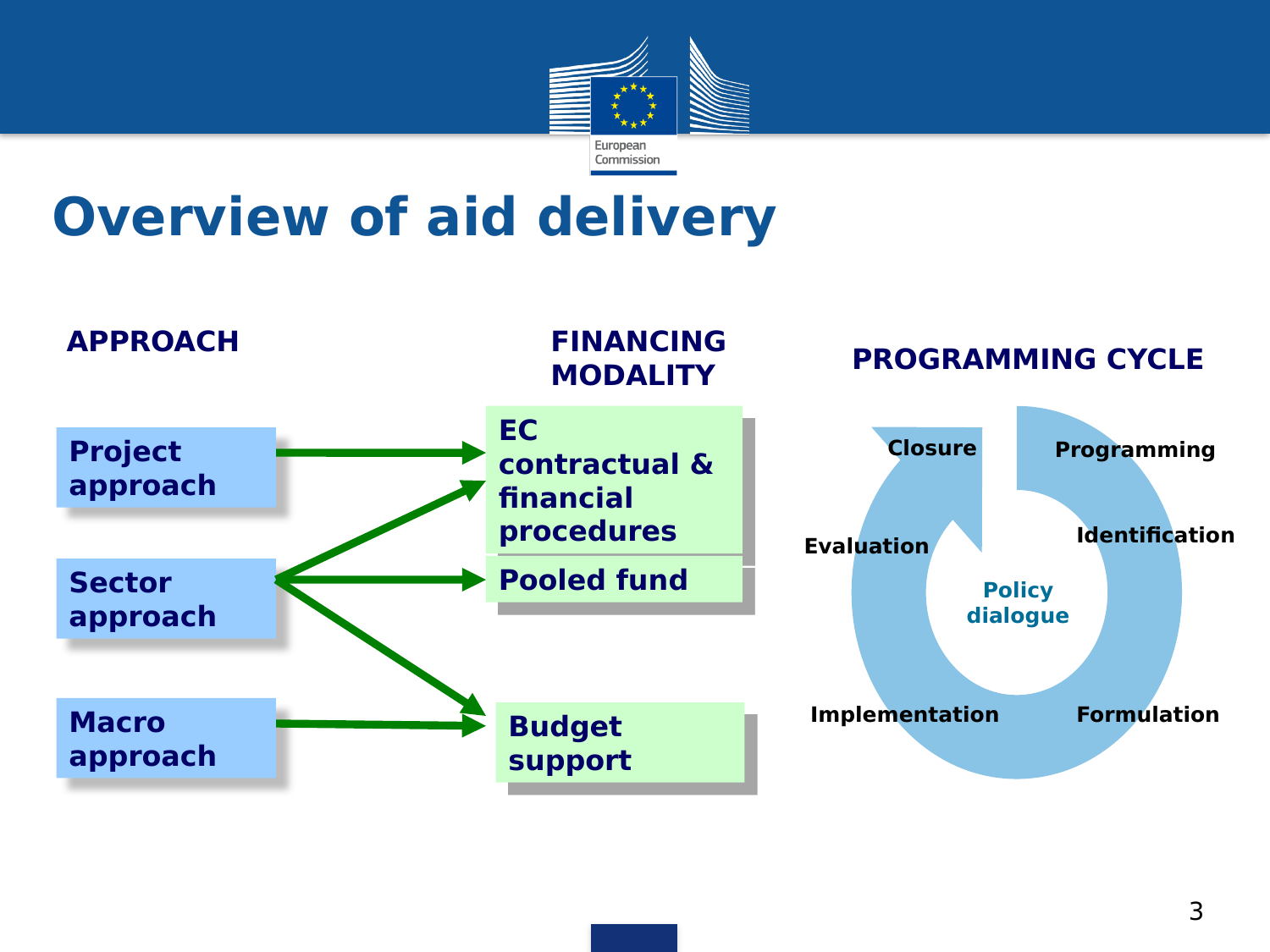

Overview of aid delivery
APPROACH
FINANCING MODALITY

EC contractual & financial procedures
Project approach

Pooled fund
Sector approach

Macro approach
Budget support

PROGRAMMING CYCLE

Closure
Programming
Policy dialogue
Implementation
Formulation
Identification
Evaluation
3